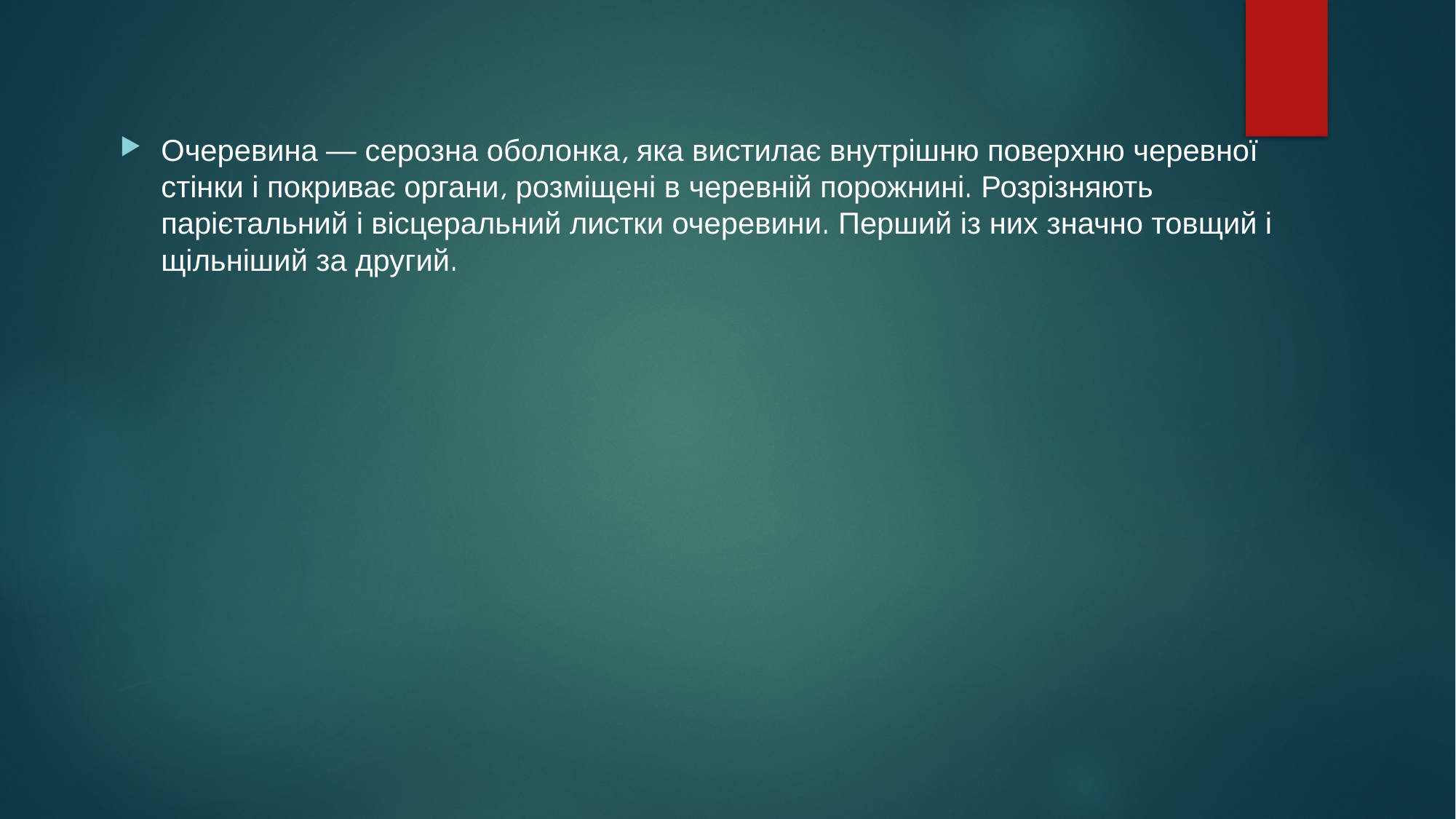

#
Очеревина — серозна оболонка, яка вистилає внутрішню поверхню черевної стінки і покриває органи, розміщені в черевній порожнині. Розрізняють парієтальний і вісцеральний листки очеревини. Перший із них значно товщий і щільніший за другий.